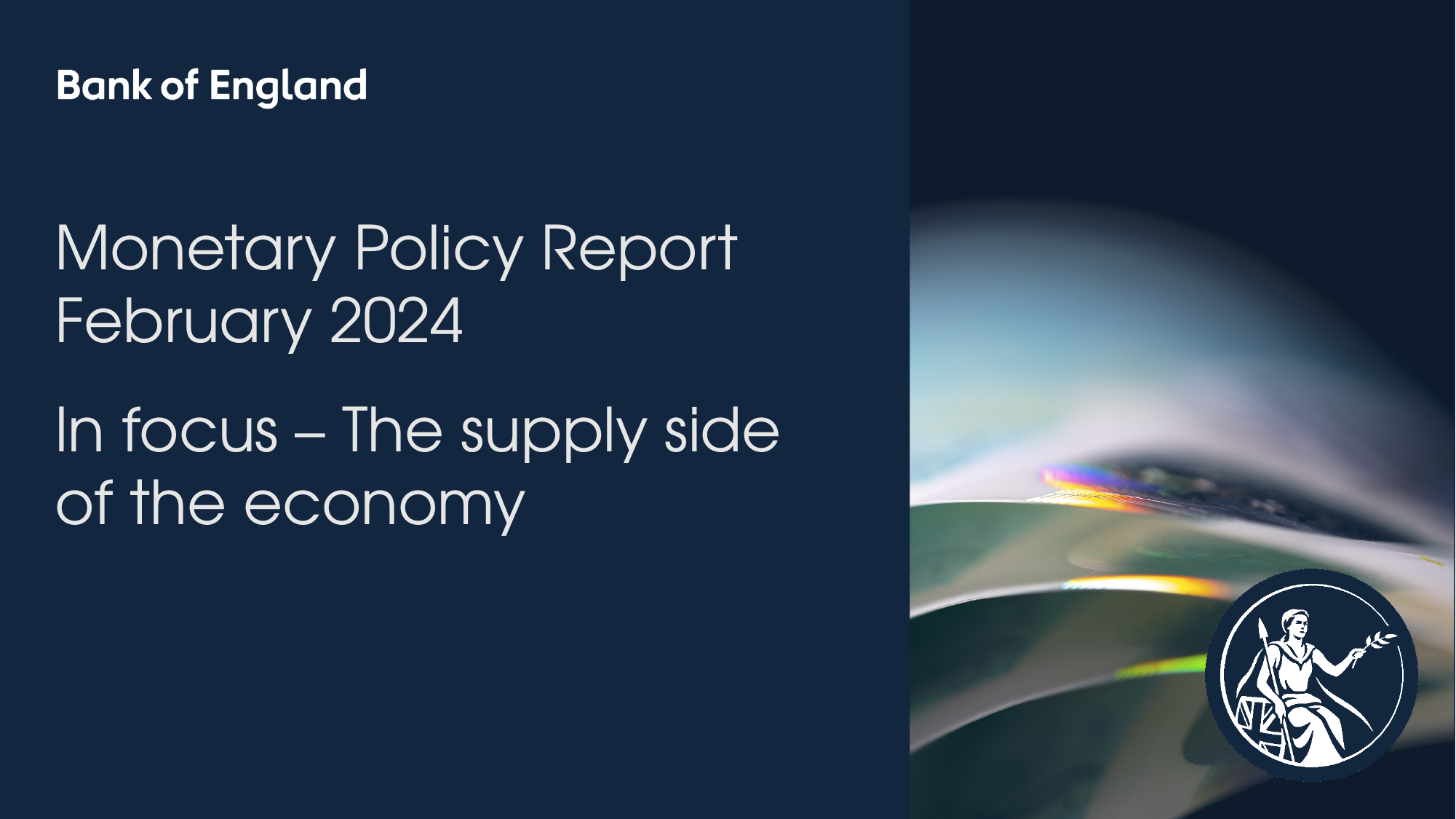

Monetary Policy Report
February 2024
In focus – The supply side of the economy